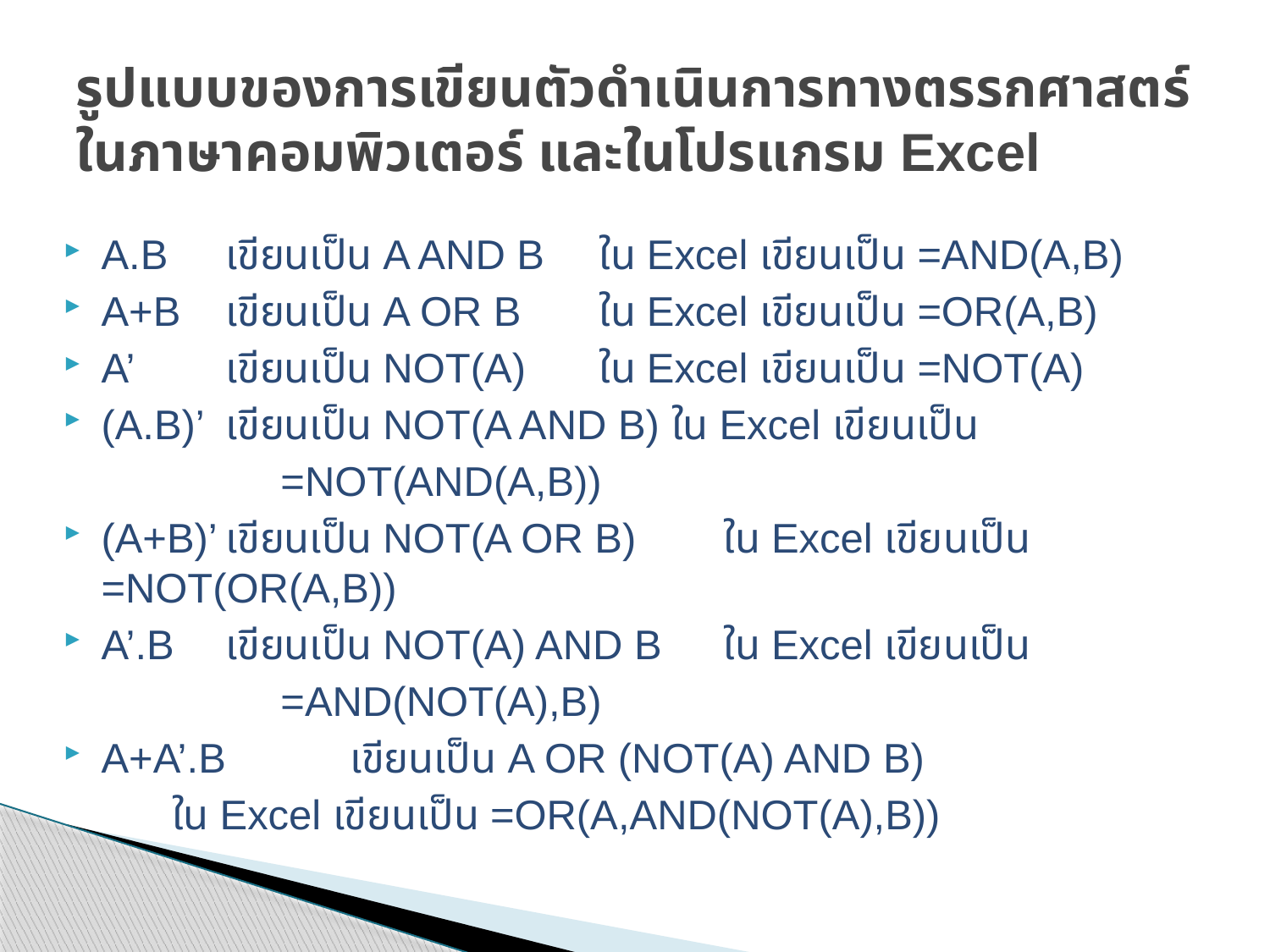

# รูปแบบของการเขียนตัวดำเนินการทางตรรกศาสตร์ในภาษาคอมพิวเตอร์ และในโปรแกรม Excel
A.B 		เขียนเป็น A AND B  	ใน Excel เขียนเป็น =AND(A,B)
A+B 	เขียนเป็น A OR B     	ใน Excel เขียนเป็น =OR(A,B)
A’		เขียนเป็น NOT(A) 		ใน Excel เขียนเป็น =NOT(A)
(A.B)’ 	เขียนเป็น NOT(A AND B) ใน Excel เขียนเป็น
                   =NOT(AND(A,B))
(A+B)’	เขียนเป็น NOT(A OR B)	ใน Excel เขียนเป็น =NOT(OR(A,B))
A’.B		เขียนเป็น NOT(A) AND B	ใน Excel เขียนเป็น
                   =AND(NOT(A),B)
A+A’.B	เขียนเป็น A OR (NOT(A) AND B)
		ใน Excel เขียนเป็น =OR(A,AND(NOT(A),B))